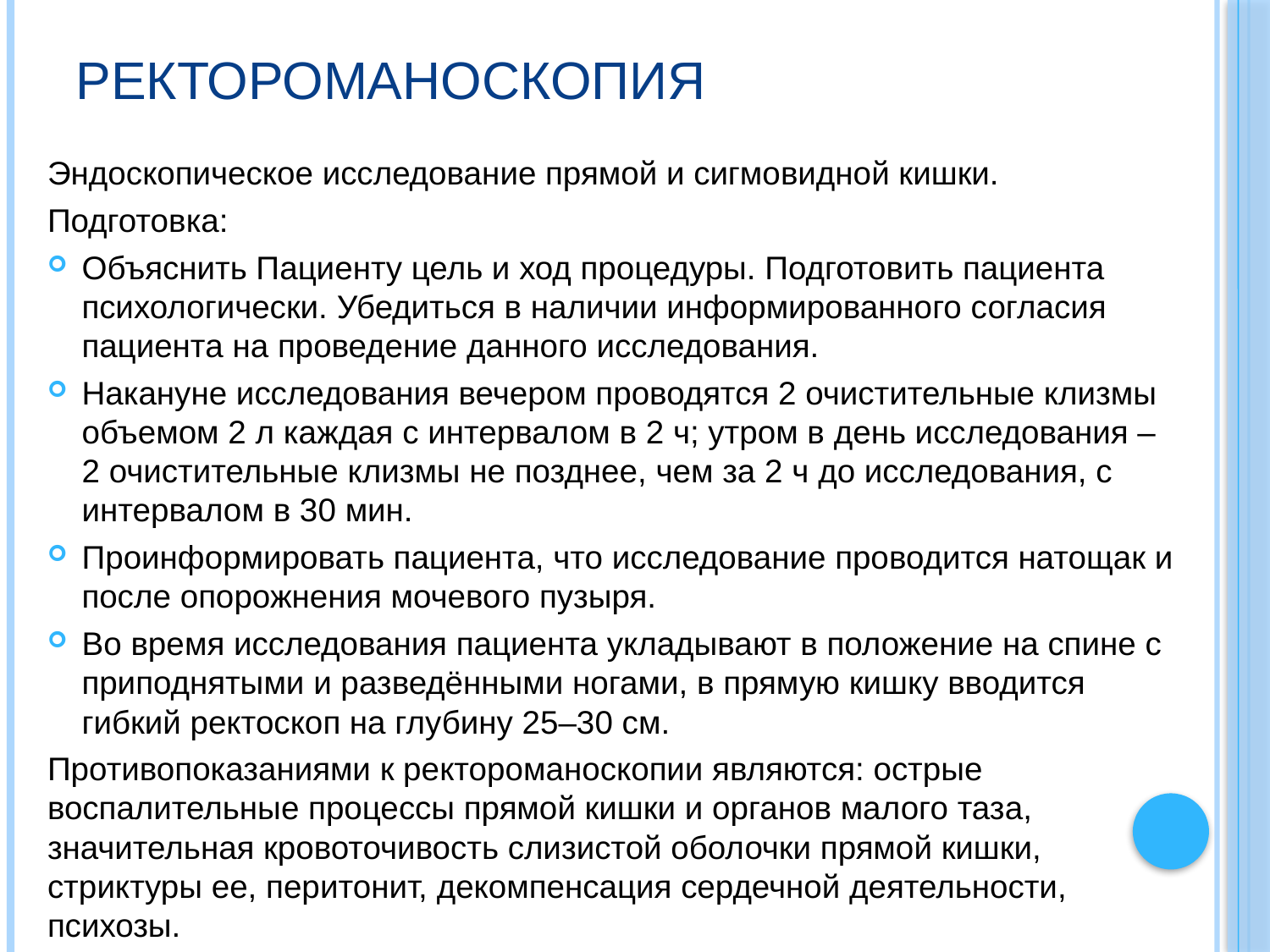

# ректороманоскопия
Эндоскопическое исследование прямой и сигмовидной кишки.
Подготовка:
Объяснить Пациенту цель и ход процедуры. Подготовить пациента психологически. Убедиться в наличии информированного согласия пациента на проведение данного исследования.
Накануне исследования вечером проводятся 2 очистительные клизмы объемом 2 л каждая с интервалом в 2 ч; утром в день исследования – 2 очистительные клизмы не позднее, чем за 2 ч до исследования, с интервалом в 30 мин.
Проинформировать пациента, что исследование проводится натощак и после опорожнения мочевого пузыря.
Во время исследования пациента укладывают в положение на спине с приподнятыми и разведёнными ногами, в прямую кишку вводится гибкий ректоскоп на глубину 25–30 см.
Противопоказаниями к ректороманоскопии являются: острые воспалительные процессы прямой кишки и органов малого таза, значительная кровоточивость слизистой оболочки прямой кишки, стриктуры ее, перитонит, декомпенсация сердечной деятельности, психозы.